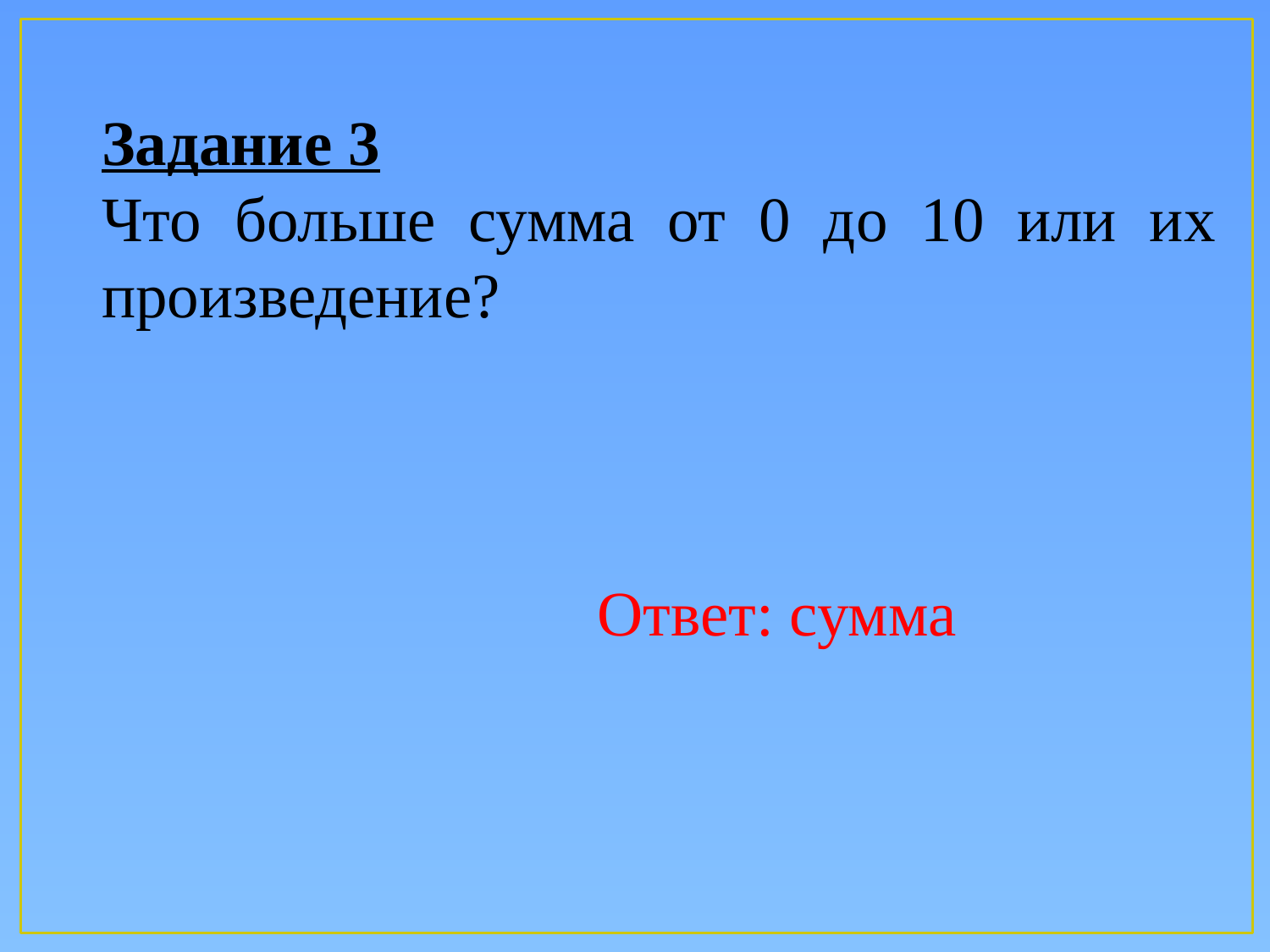

Задание 3
Что больше сумма от 0 до 10 или их произведение?
Ответ: сумма